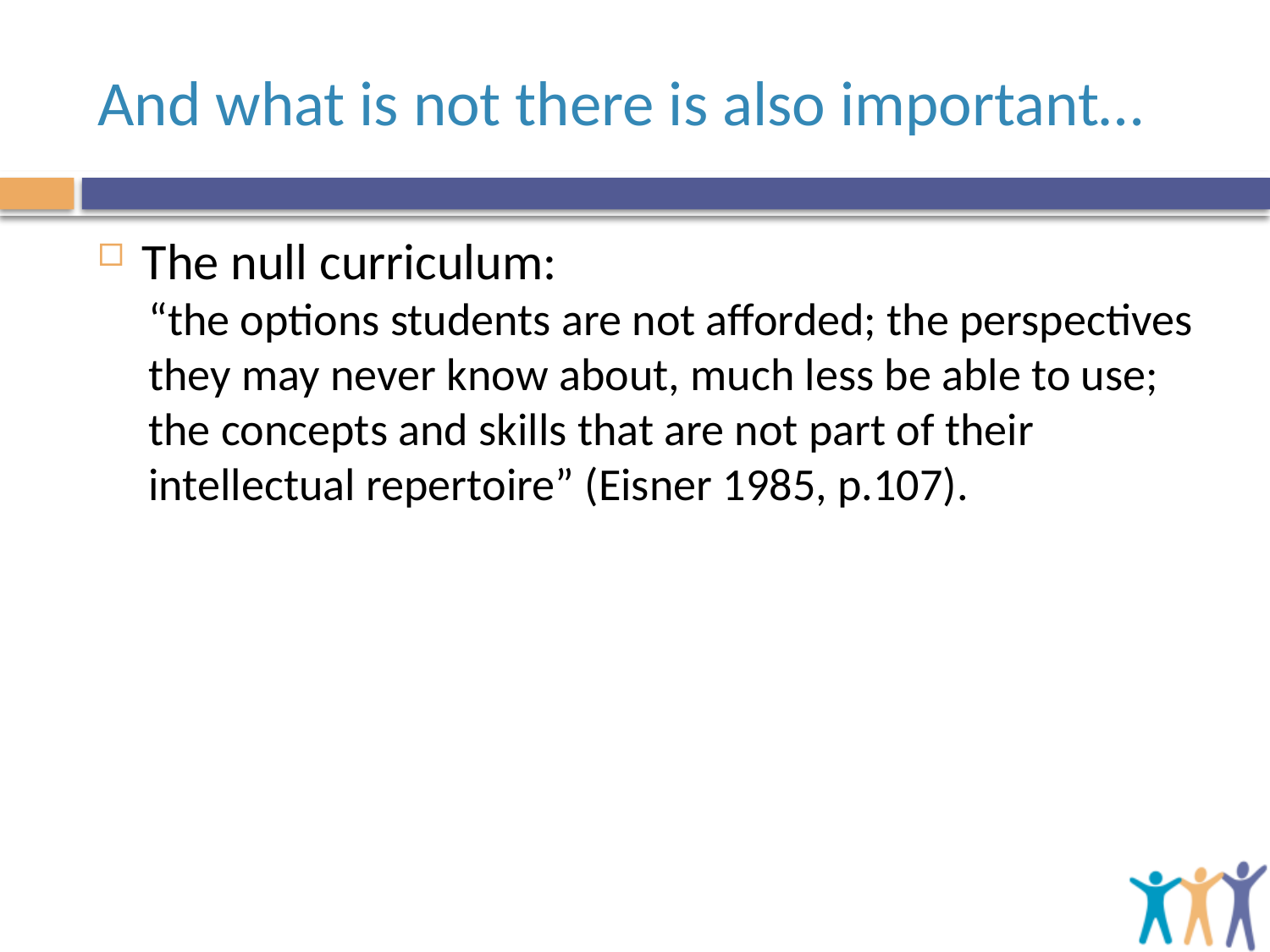

# And what is not there is also important…
The null curriculum:
“the options students are not afforded; the perspectives they may never know about, much less be able to use; the concepts and skills that are not part of their intellectual repertoire” (Eisner 1985, p.107).